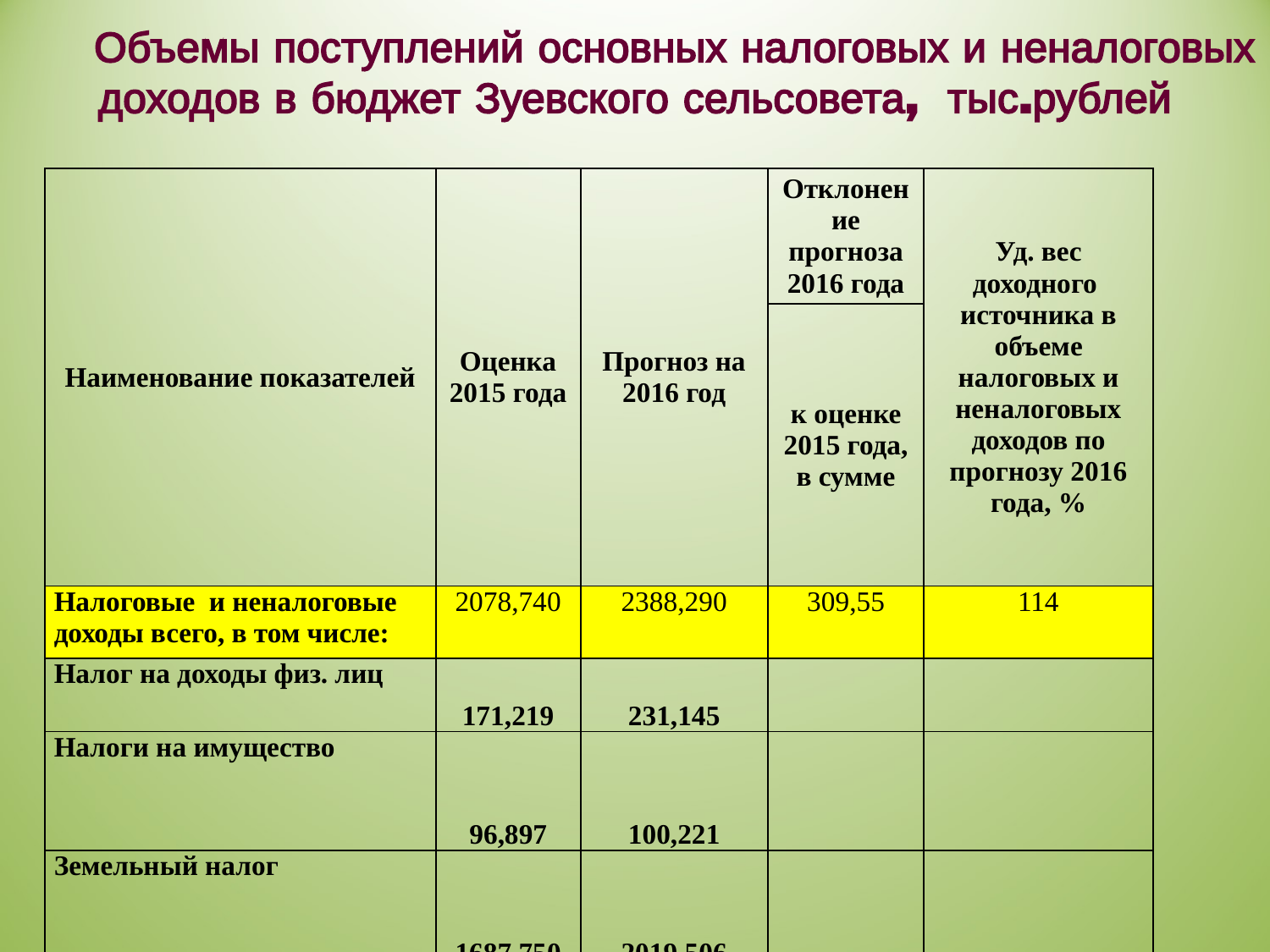

Объемы поступлений основных налоговых и неналоговых доходов в бюджет Зуевского сельсовета,  тыс.рублей
| Наименование показателей | Оценка 2015 года | Прогноз на 2016 год | Отклонение прогноза 2016 года | Уд. вес доходного источника в объеме налоговых и неналоговых доходов по прогнозу 2016 года, % |
| --- | --- | --- | --- | --- |
|  |  |  | к оценке 2015 года, в сумме |  |
| Налоговые и неналоговые доходы всего, в том числе: | 2078,740 | 2388,290 | 309,55 | 114 |
| Налог на доходы физ. лиц | 171,219 | 231,145 |  |  |
| Налоги на имущество | 96,897 | 100,221 |  |  |
| Земельный налог | 1687,750 | 2019,506 |  |  |